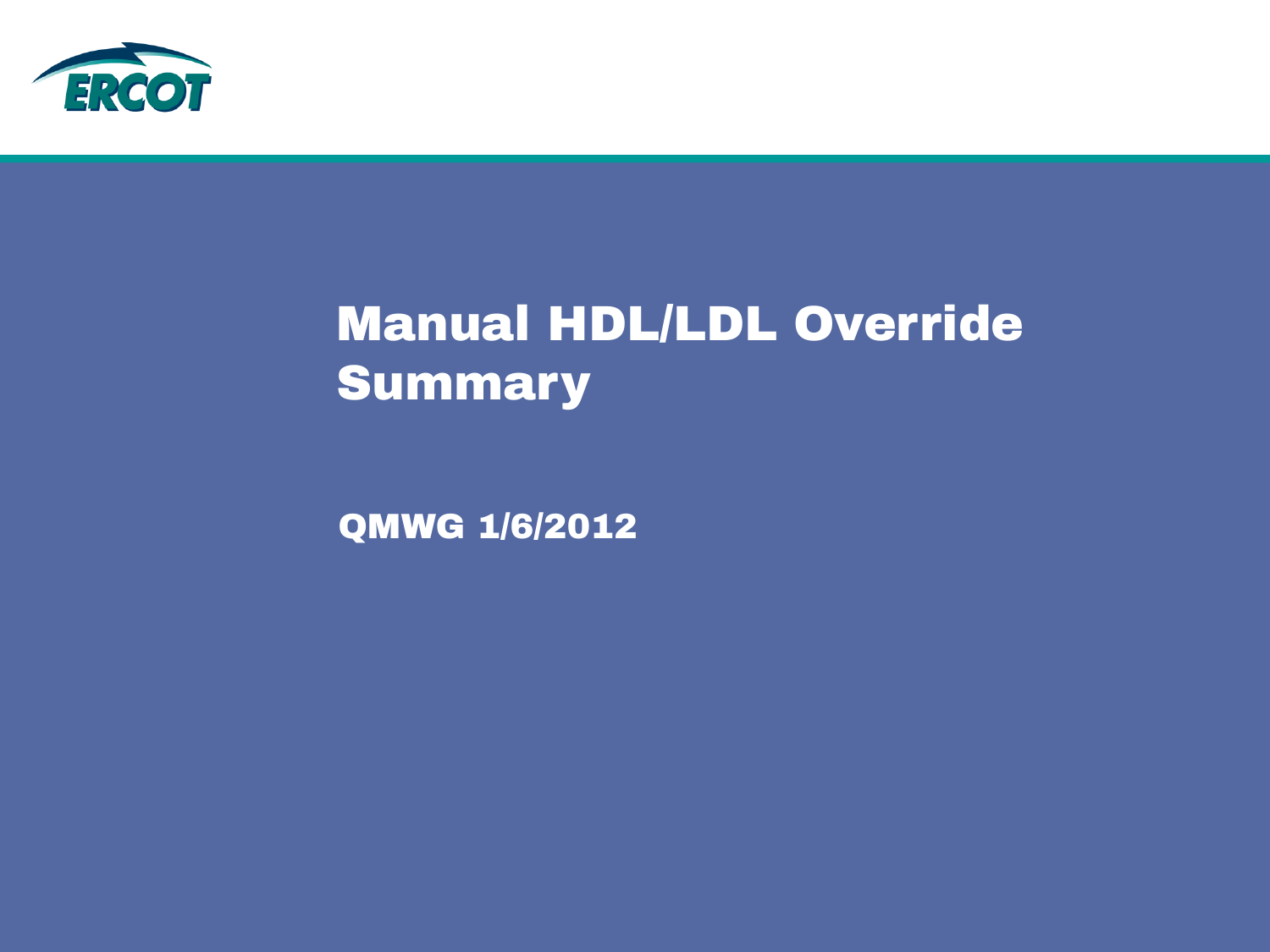

# Manual HDL/LDL Override Summary
QMWG 1/6/2012